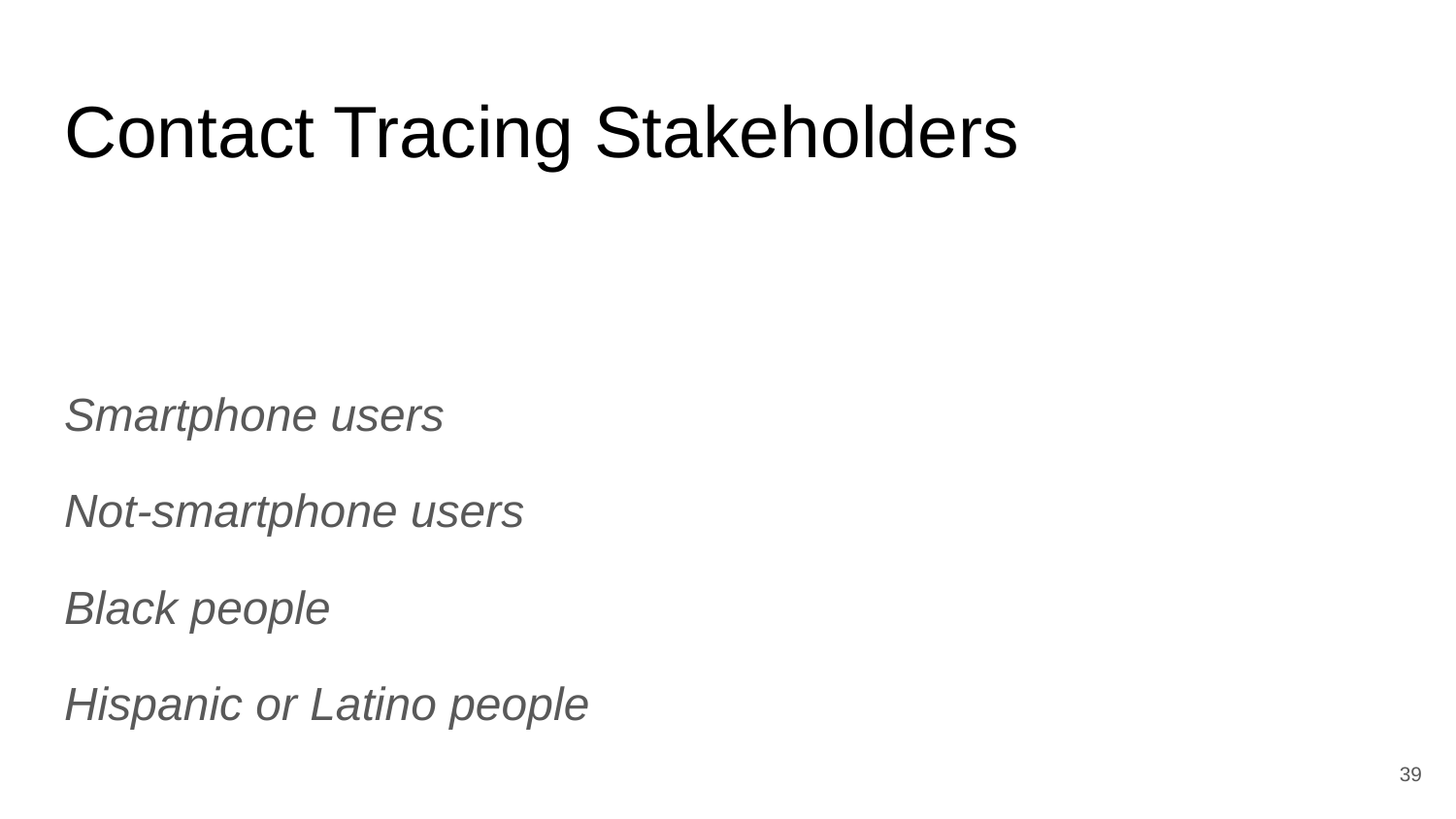

# Contact Tracing Stakeholders

Smartphone users
Not-smartphone users
Black people
Hispanic or Latino people
39